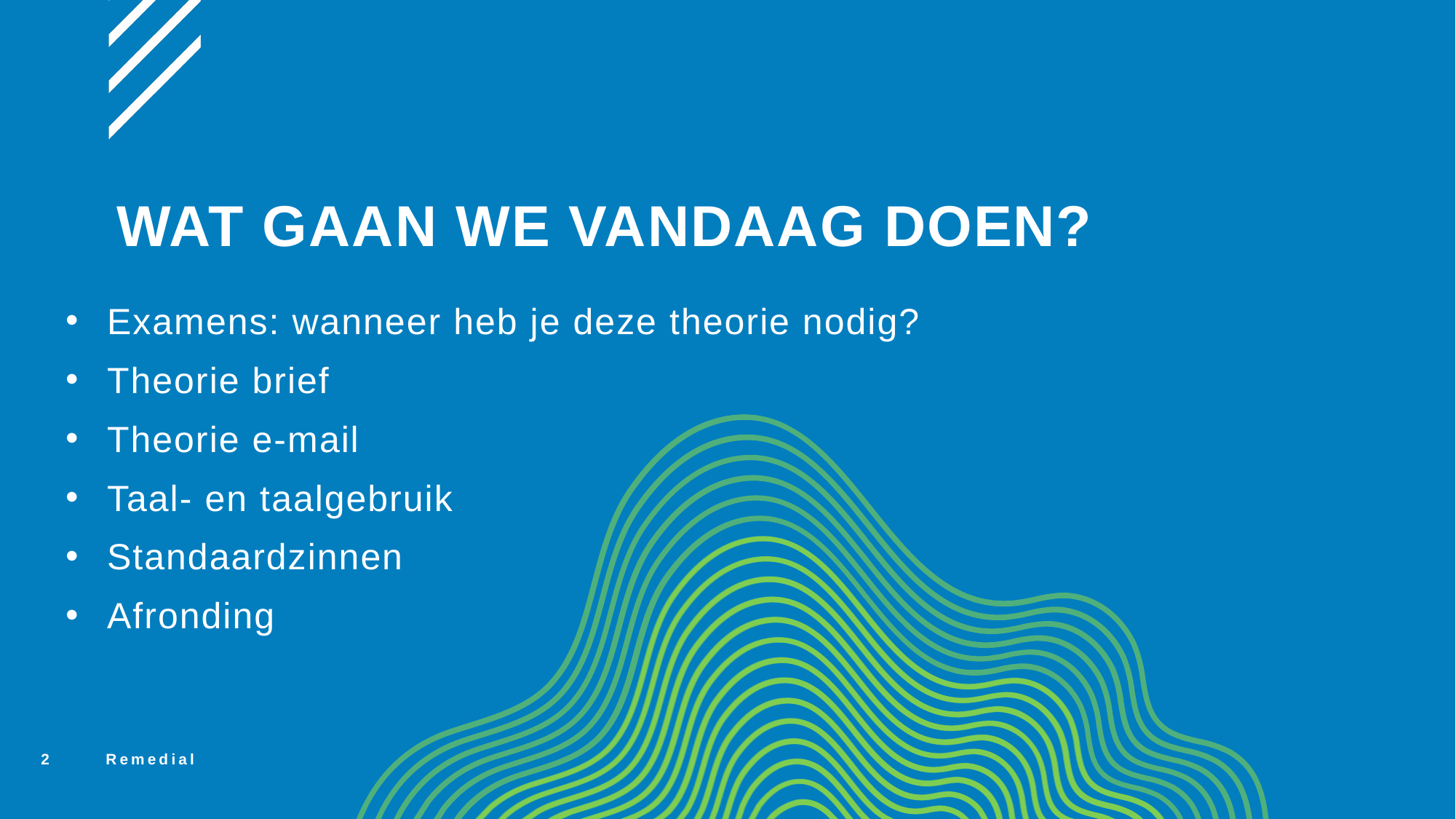

# Wat gaan we vandaag doen?
Examens: wanneer heb je deze theorie nodig?
Theorie brief
Theorie e-mail
Taal- en taalgebruik
Standaardzinnen
Afronding
2
Remedial